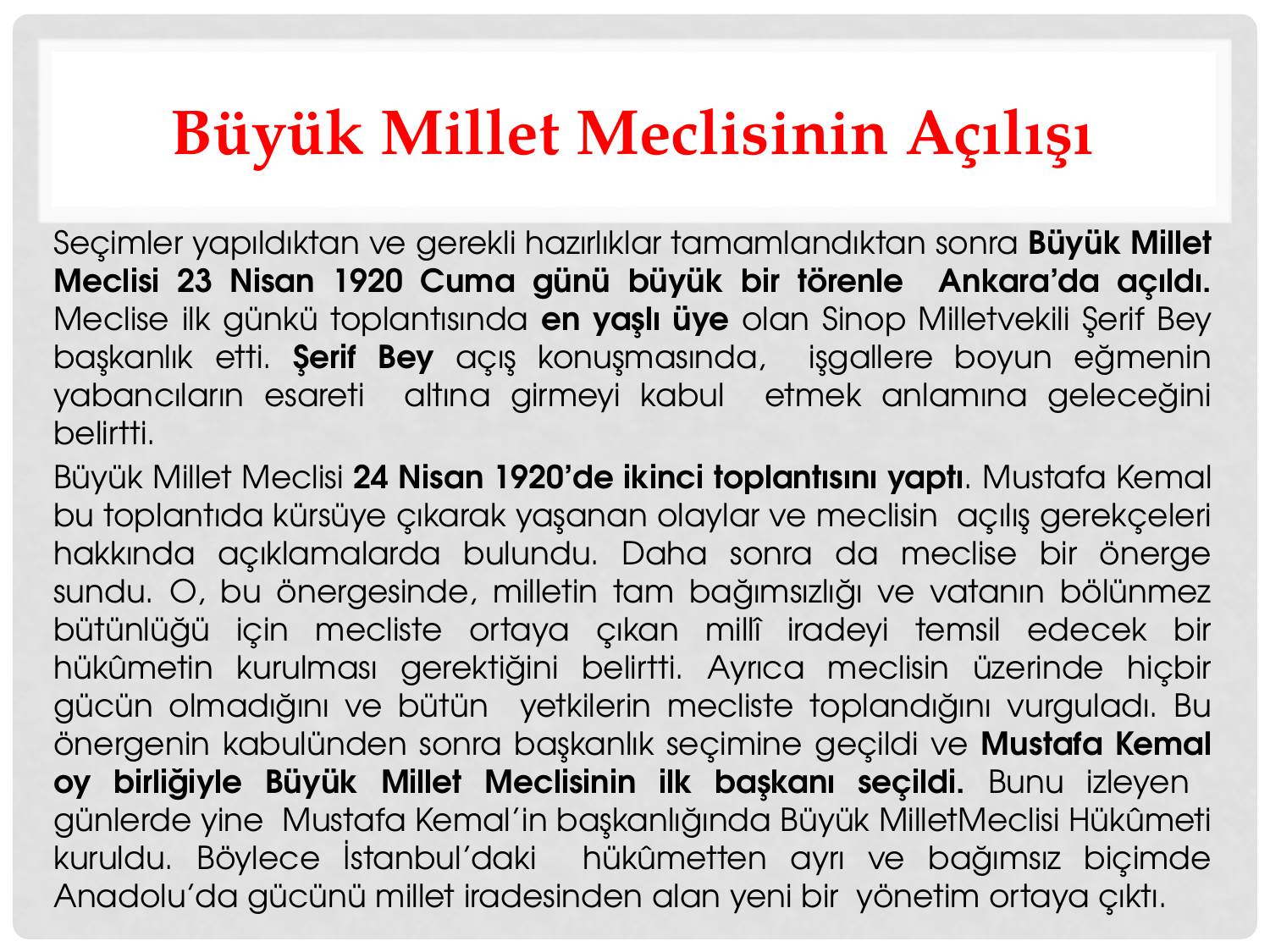

# Büyük Millet Meclisinin Açılışı
Seçimler yapıldıktan ve gerekli hazırlıklar tamamlandıktan sonra Büyük Millet Meclisi 23 Nisan 1920 Cuma günü büyük bir törenle  Ankara’da açıldı. Meclise ilk günkü toplantısında en yaşlı üye olan Sinop Milletvekili Şerif Bey başkanlık etti. Şerif Bey açış konuşmasında,  işgallere boyun eğmenin yabancıların esareti  altına girmeyi kabul  etmek anlamına geleceğini belirtti.
Büyük Millet Meclisi 24 Nisan 1920’de ikinci toplantısını yaptı. Mustafa Kemal bu toplantıda kürsüye çıkarak yaşanan olaylar ve meclisin  açılış gerekçeleri hakkında açıklamalarda bulundu. Daha sonra da meclise bir önerge sundu. O, bu önergesinde, milletin tam bağımsızlığı ve vatanın bölünmez bütünlüğü için mecliste ortaya çıkan millî iradeyi temsil edecek bir hükûmetin kurulması gerektiğini belirtti. Ayrıca meclisin üzerinde hiçbir gücün olmadığını ve bütün  yetkilerin mecliste toplandığını vurguladı. Bu önergenin kabulünden sonra başkanlık seçimine geçildi ve Mustafa Kemal oy birliğiyle Büyük Millet Meclisinin ilk başkanı seçildi. Bunu izleyen  günlerde yine  Mustafa Kemal’in başkanlığında Büyük MilletMeclisi Hükûmeti kuruldu. Böylece İstanbul’daki  hükûmetten ayrı ve bağımsız biçimde Anadolu’da gücünü millet iradesinden alan yeni bir  yönetim ortaya çıktı.